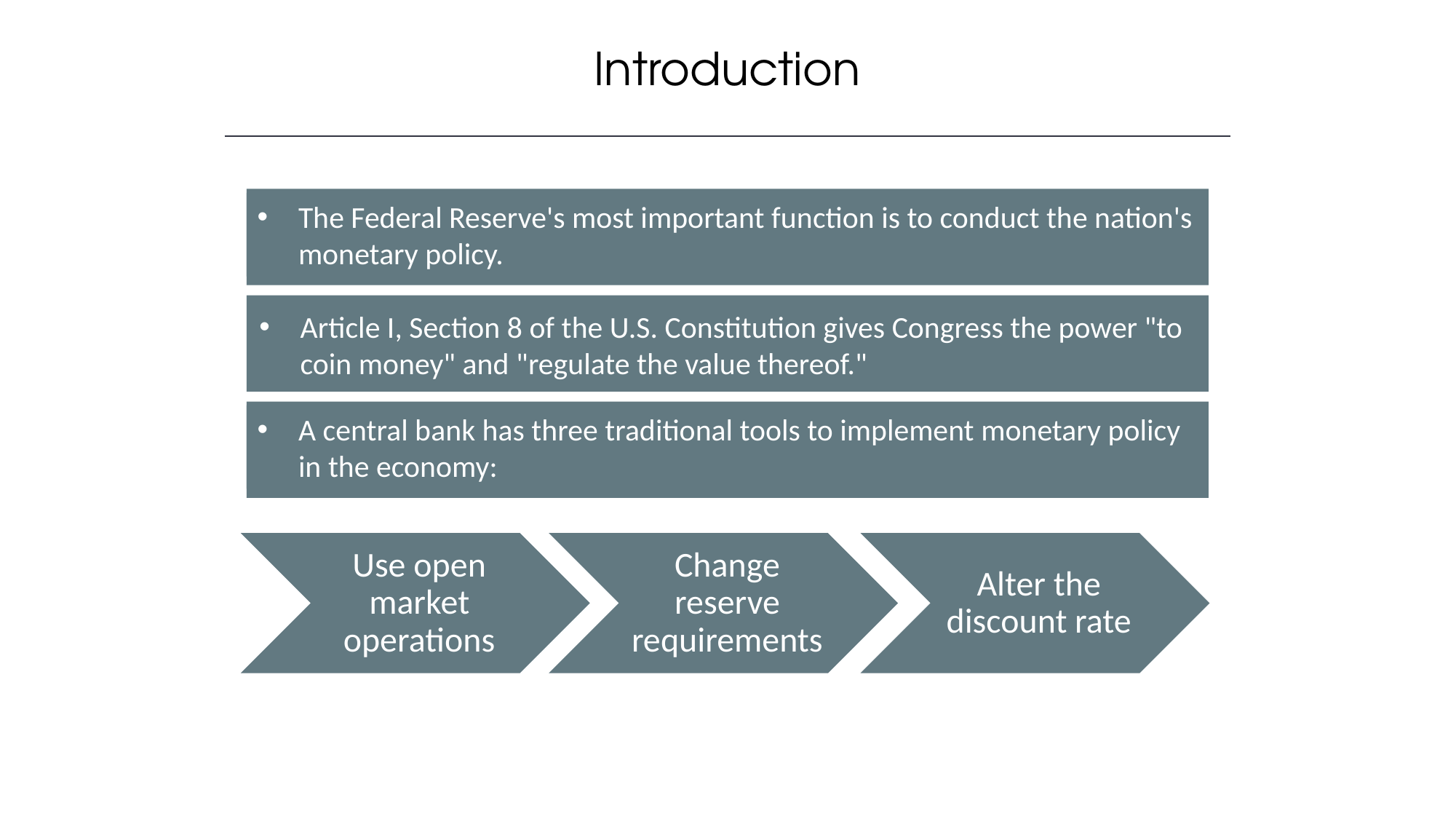

Introduction
Use open market operations
Change reserve requirements
Alter the discount rate

The Federal Reserve's most important function is to conduct the nation's monetary policy.

Article I, Section 8 of the U.S. Constitution gives Congress the power "to coin money" and "regulate the value thereof."

A central bank has three traditional tools to implement monetary policy in the economy: